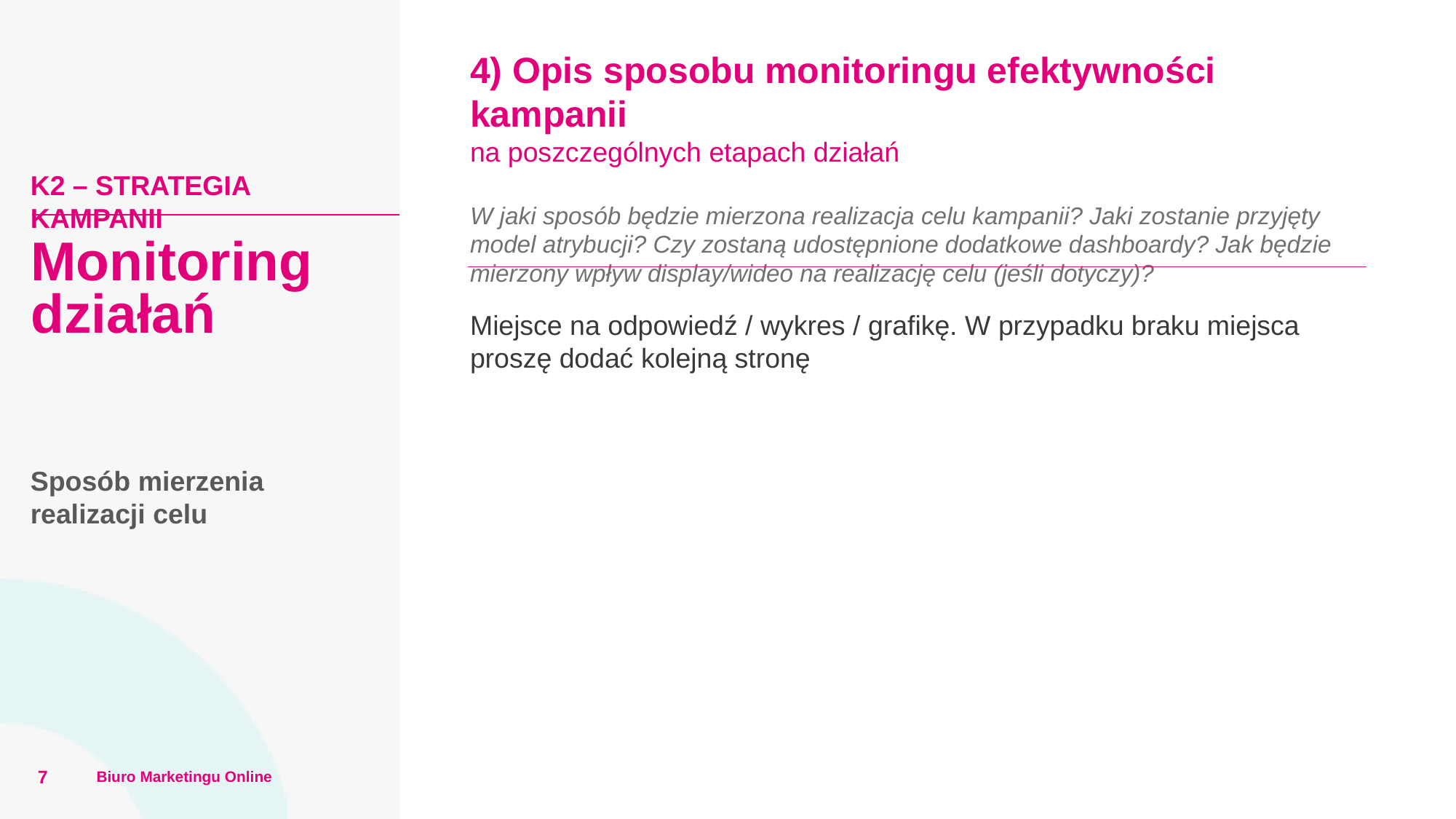

4) Opis sposobu monitoringu efektywności kampanii
na poszczególnych etapach działań
W jaki sposób będzie mierzona realizacja celu kampanii? Jaki zostanie przyjęty model atrybucji? Czy zostaną udostępnione dodatkowe dashboardy? Jak będzie mierzony wpływ display/wideo na realizację celu (jeśli dotyczy)?
K2 – STRATEGIA KAMPANII
Monitoring działań
Miejsce na odpowiedź / wykres / grafikę. W przypadku braku miejsca proszę dodać kolejną stronę
Sposób mierzenia realizacji celu